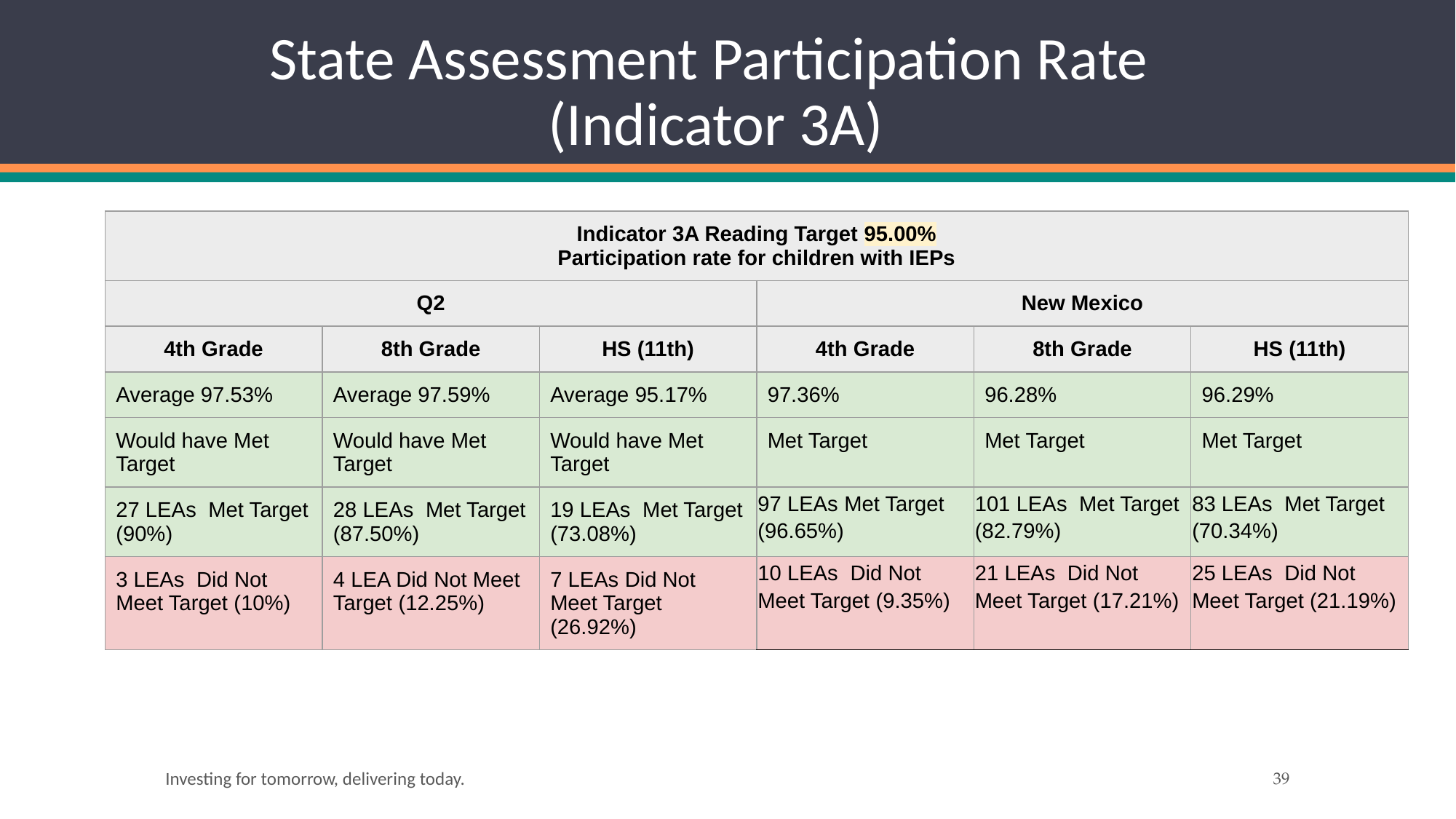

# State Assessment Participation Rate (Indicator 3A)
| Indicator 3A Reading Target 95.00% Participation rate for children with IEPs |  |  |  |  |  |
| --- | --- | --- | --- | --- | --- |
| Q2 |  |  | New Mexico |  |  |
| 4th Grade | 8th Grade | HS (11th) | 4th Grade | 8th Grade | HS (11th) |
| Average 97.53% | Average 97.59% | Average 95.17% | 97.36% | 96.28% | 96.29% |
| Would have Met Target | Would have Met Target | Would have Met Target | Met Target | Met Target | Met Target |
| 27 LEAs Met Target (90%) | 28 LEAs Met Target (87.50%) | 19 LEAs Met Target (73.08%) | 97 LEAs Met Target (96.65%) | 101 LEAs Met Target (82.79%) | 83 LEAs Met Target (70.34%) |
| 3 LEAs Did Not Meet Target (10%) | 4 LEA Did Not Meet Target (12.25%) | 7 LEAs Did Not Meet Target (26.92%) | 10 LEAs Did Not Meet Target (9.35%) | 21 LEAs Did Not Meet Target (17.21%) | 25 LEAs Did Not Meet Target (21.19%) |
Investing for tomorrow, delivering today.
39